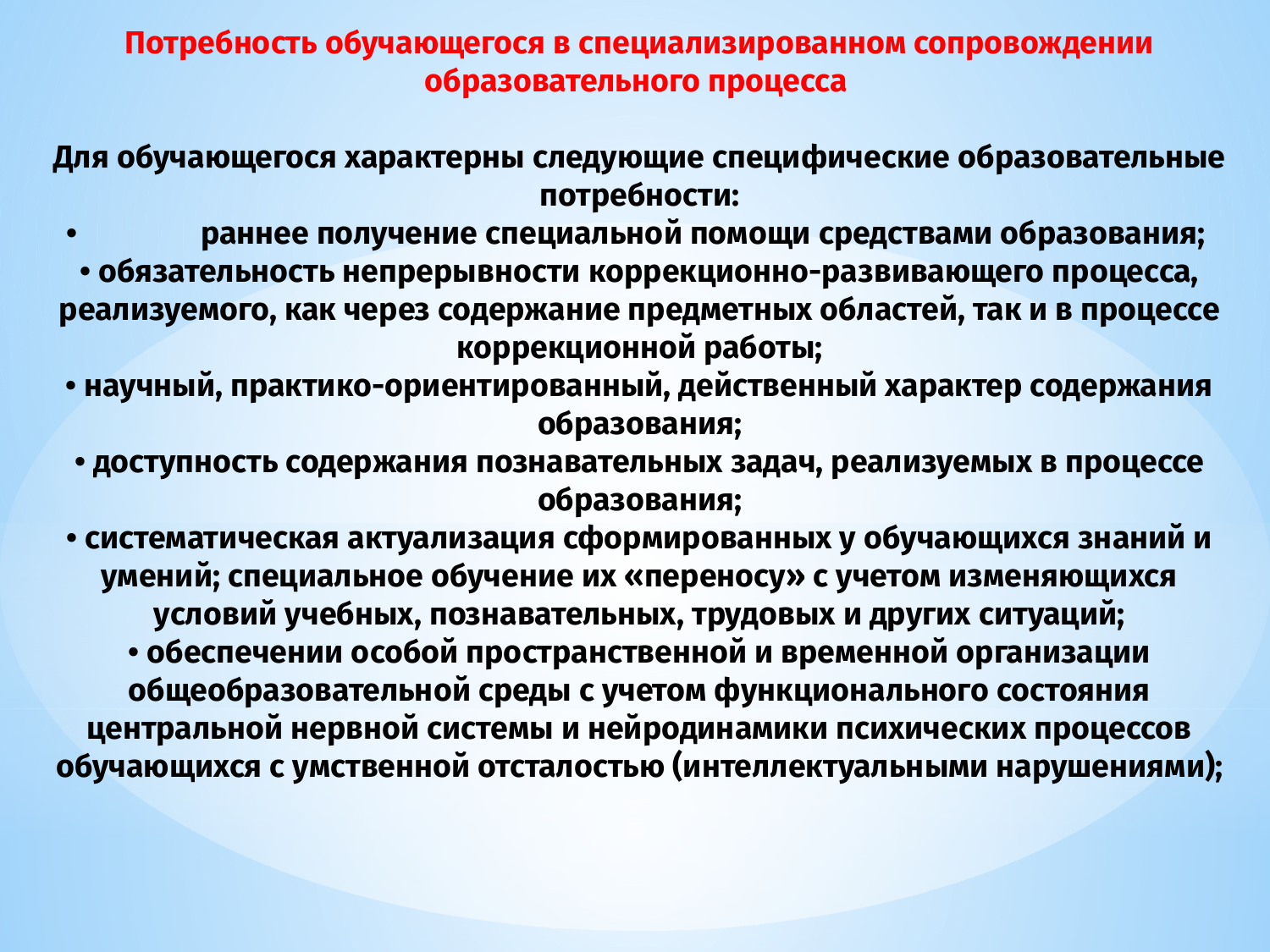

Потребность обучающегося в специализированном сопровождении образовательного процесса

Для обучающегося характерны следующие специфические образовательные потребности:
•	 раннее получение специальной помощи средствами образования;
• обязательность непрерывности коррекционно-развивающего процесса, реализуемого, как через содержание предметных областей, так и в процессе коррекционной работы;
• научный, практико-ориентированный, действенный характер содержания образования;
• доступность содержания познавательных задач, реализуемых в процессе образования;
• систематическая актуализация сформированных у обучающихся знаний и умений; специальное обучение их «переносу» с учетом изменяющихся условий учебных, познавательных, трудовых и других ситуаций;
• обеспечении особой пространственной и временной организации общеобразовательной среды с учетом функционального состояния центральной нервной системы и нейродинамики психических процессов обучающихся с умственной отсталостью (интеллектуальными нарушениями);